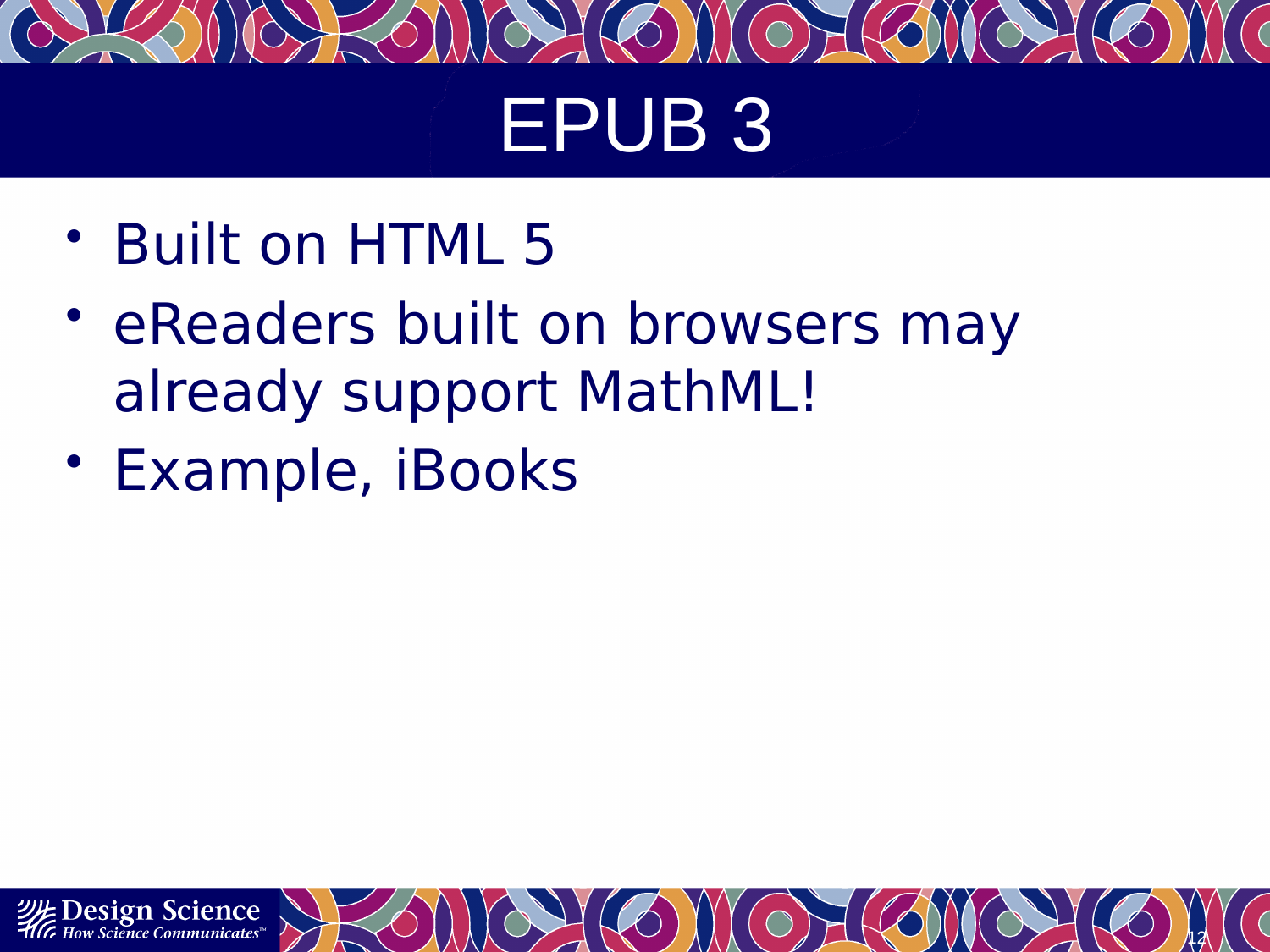

# EPUB 3
Built on HTML 5
eReaders built on browsers may already support MathML!
Example, iBooks

12